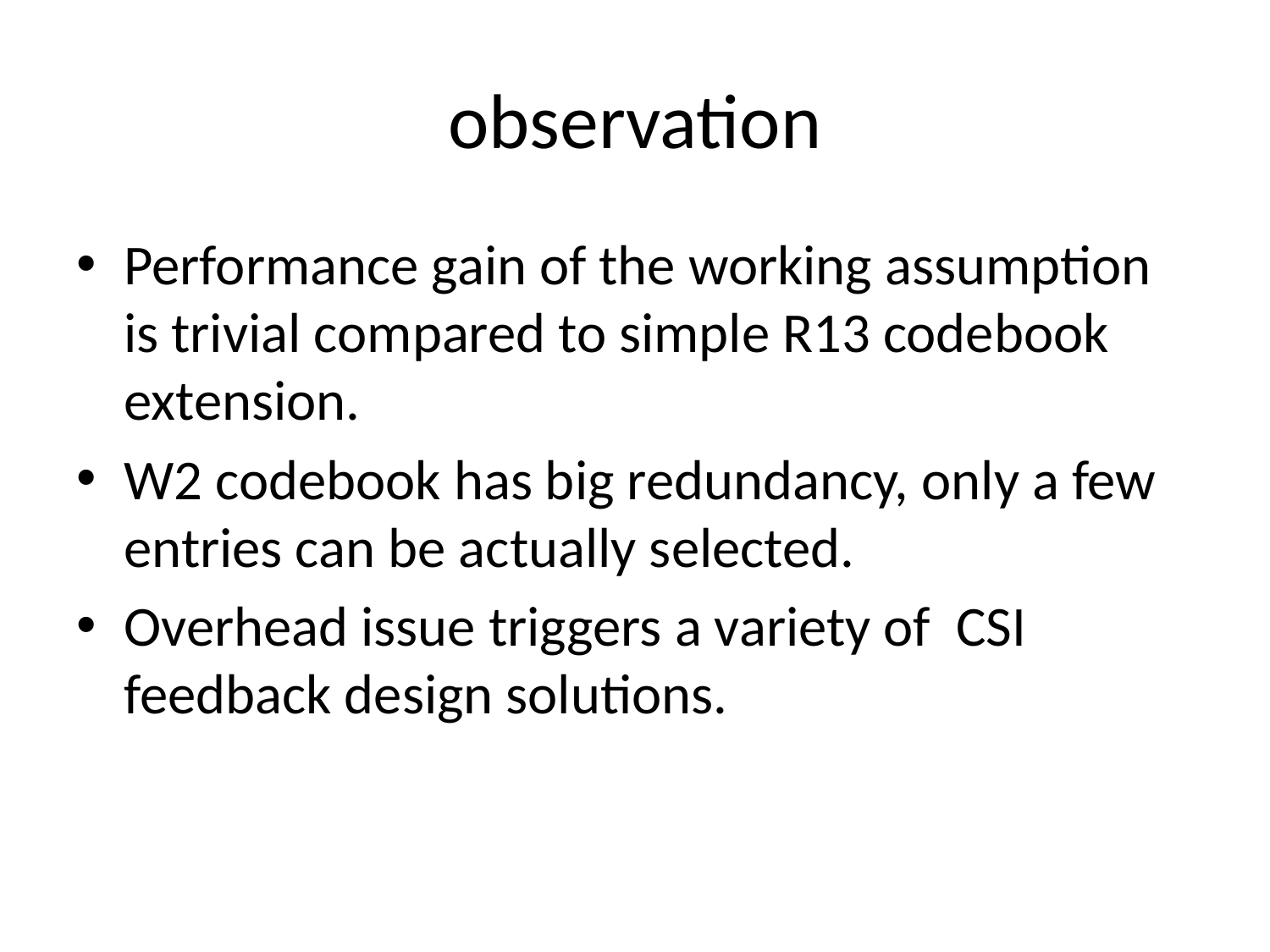

# observation
Performance gain of the working assumption is trivial compared to simple R13 codebook extension.
W2 codebook has big redundancy, only a few entries can be actually selected.
Overhead issue triggers a variety of  CSI feedback design solutions.